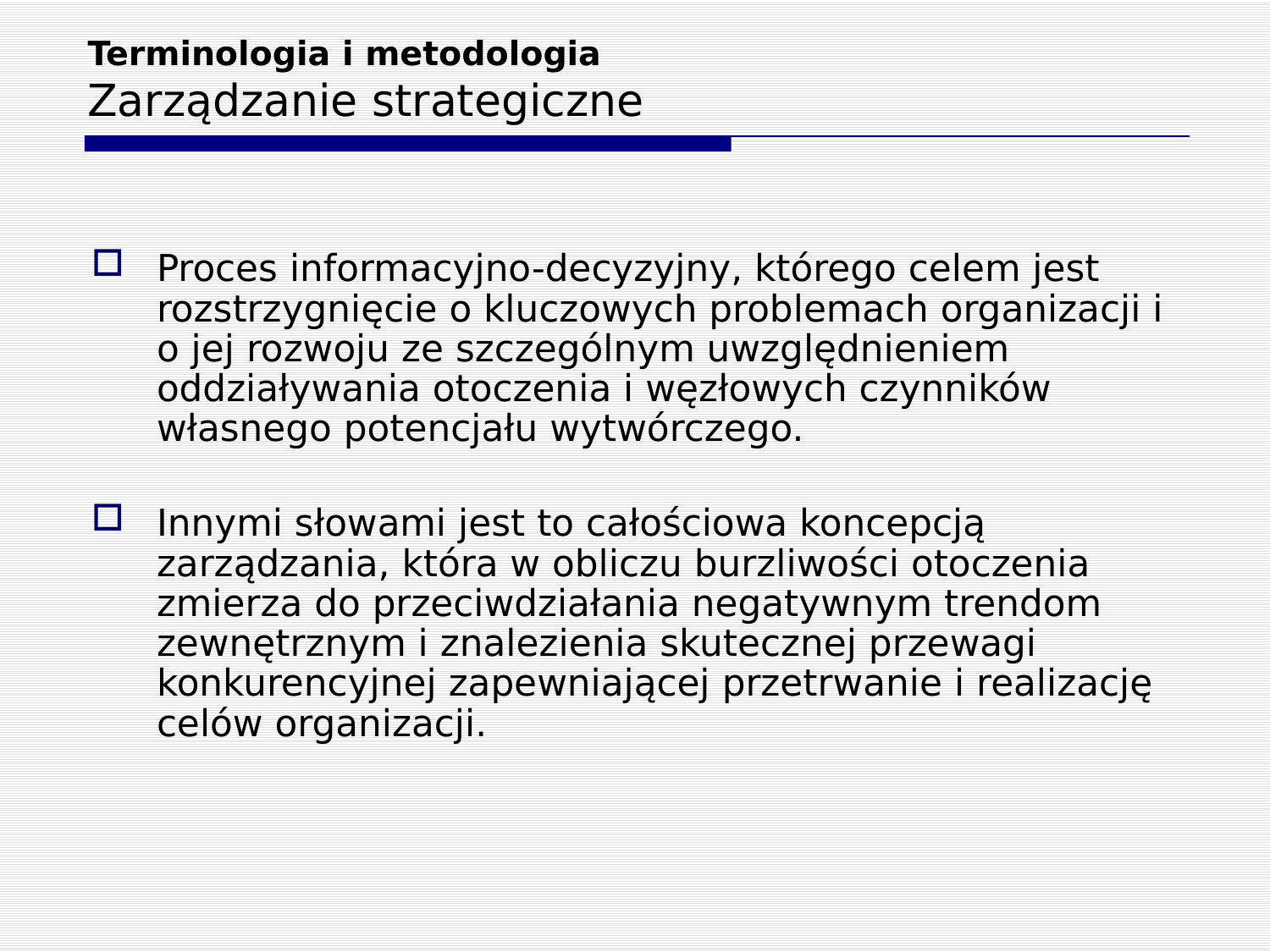

# Terminologia i metodologia Zarządzanie strategiczne
Proces informacyjno-decyzyjny, którego celem jest rozstrzygnięcie o kluczowych problemach organizacji i o jej rozwoju ze szczególnym uwzględnieniem oddziaływania otoczenia i węzłowych czynników własnego potencjału wytwórczego.

Innymi słowami jest to całościowa koncepcją zarządzania, która w obliczu burzliwości otoczenia zmierza do przeciwdziałania negatywnym trendom zewnętrznym i znalezienia skutecznej przewagi konkurencyjnej zapewniającej przetrwanie i realizację celów organizacji.